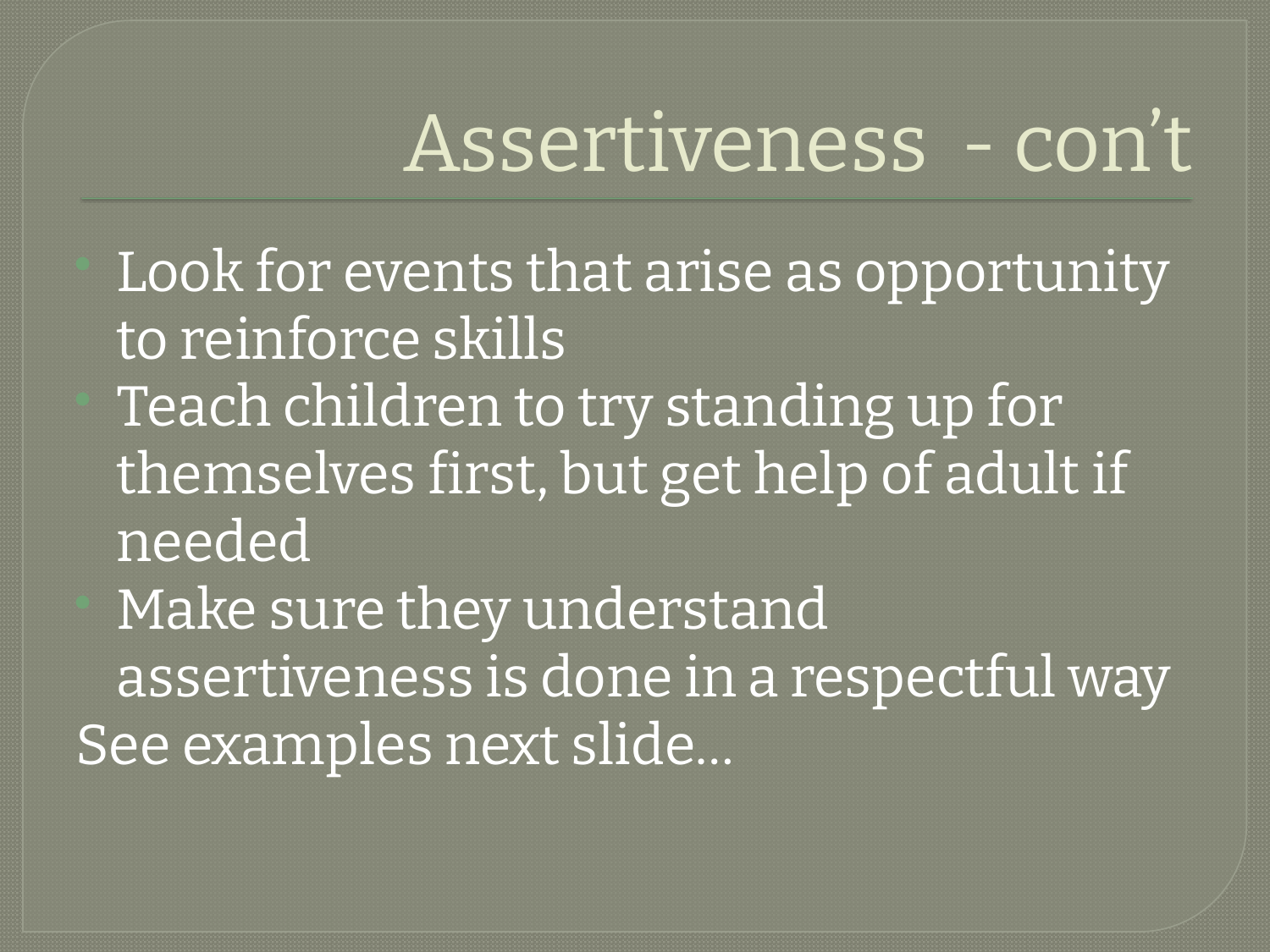

# Assertiveness  - con’t
Look for events that arise as opportunity to reinforce skills
Teach children to try standing up for themselves first, but get help of adult if needed
Make sure they understand assertiveness is done in a respectful way
See examples next slide…